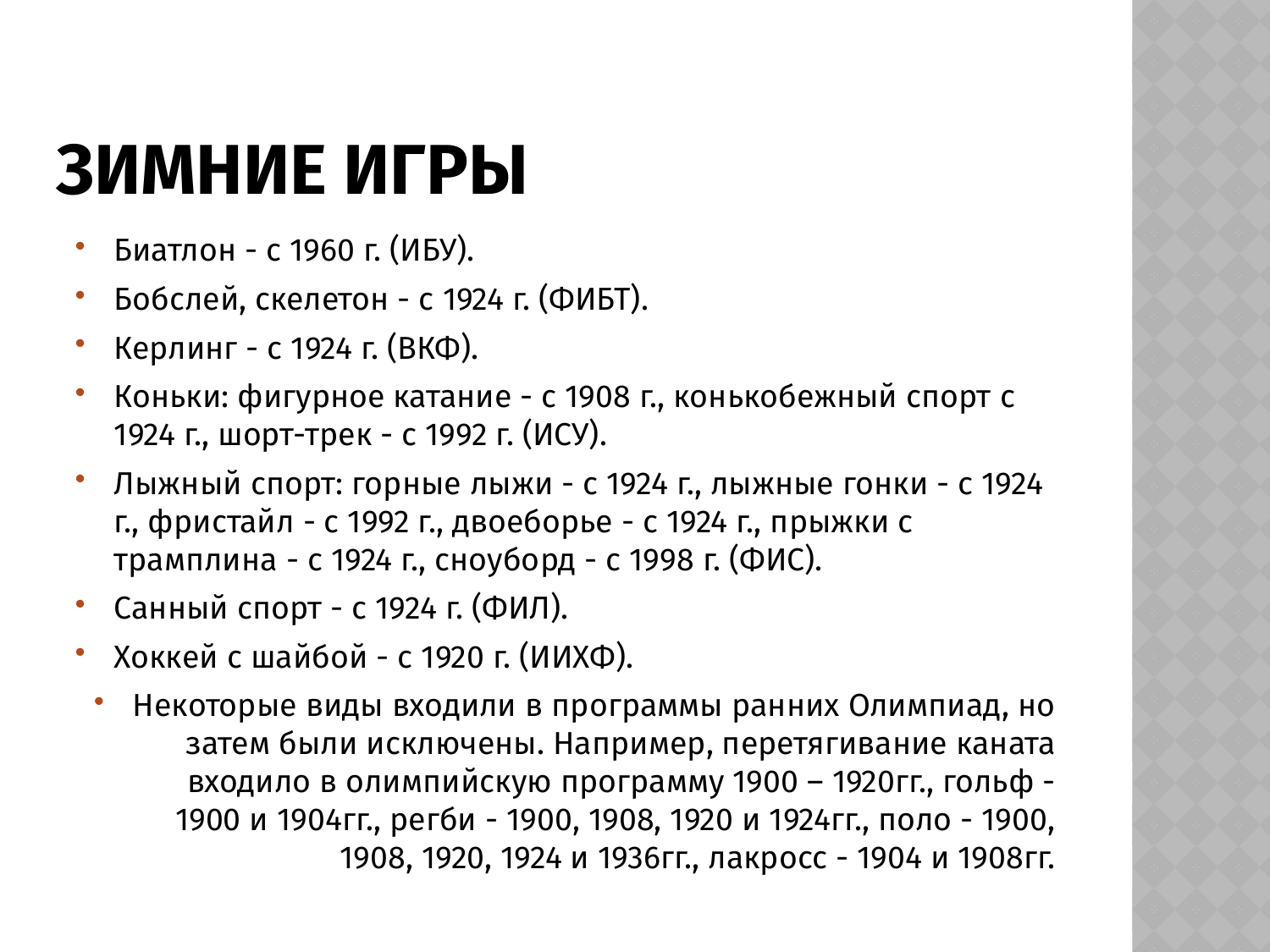

# Зимние игры
Биатлон - с 1960 г. (ИБУ).
Бобслей, скелетон - с 1924 г. (ФИБТ).
Керлинг - с 1924 г. (ВКФ).
Коньки: фигурное катание - с 1908 г., конькобежный спорт ­с 1924 г., шорт-трек - с 1992 г. (ИСУ).
Лыжный спорт: горные лыжи - с 1924 г., лыжные гонки - с 1924 г., фристайл - с 1992 г., двоеборье - с 1924 г., прыжки с трамплина - с 1924 г., сноуборд - с 1998 г. (ФИС).
Санный спорт - с 1924 г. (ФИЛ).
Хоккей с шайбой - с 1920 г. (ИИХФ).
Некоторые виды входили в программы ранних Олимпиад, но затем были исключены. Например, перетягивание каната входило в олимпийскую программу 1900 – 1920гг., гольф - 1900 и 1904гг., регби - 1900, 1908, 1920 и 1924гг., поло - 1900, 1908, 1920, 1924 и 1936гг., лакросс - 1904 и 1908гг.